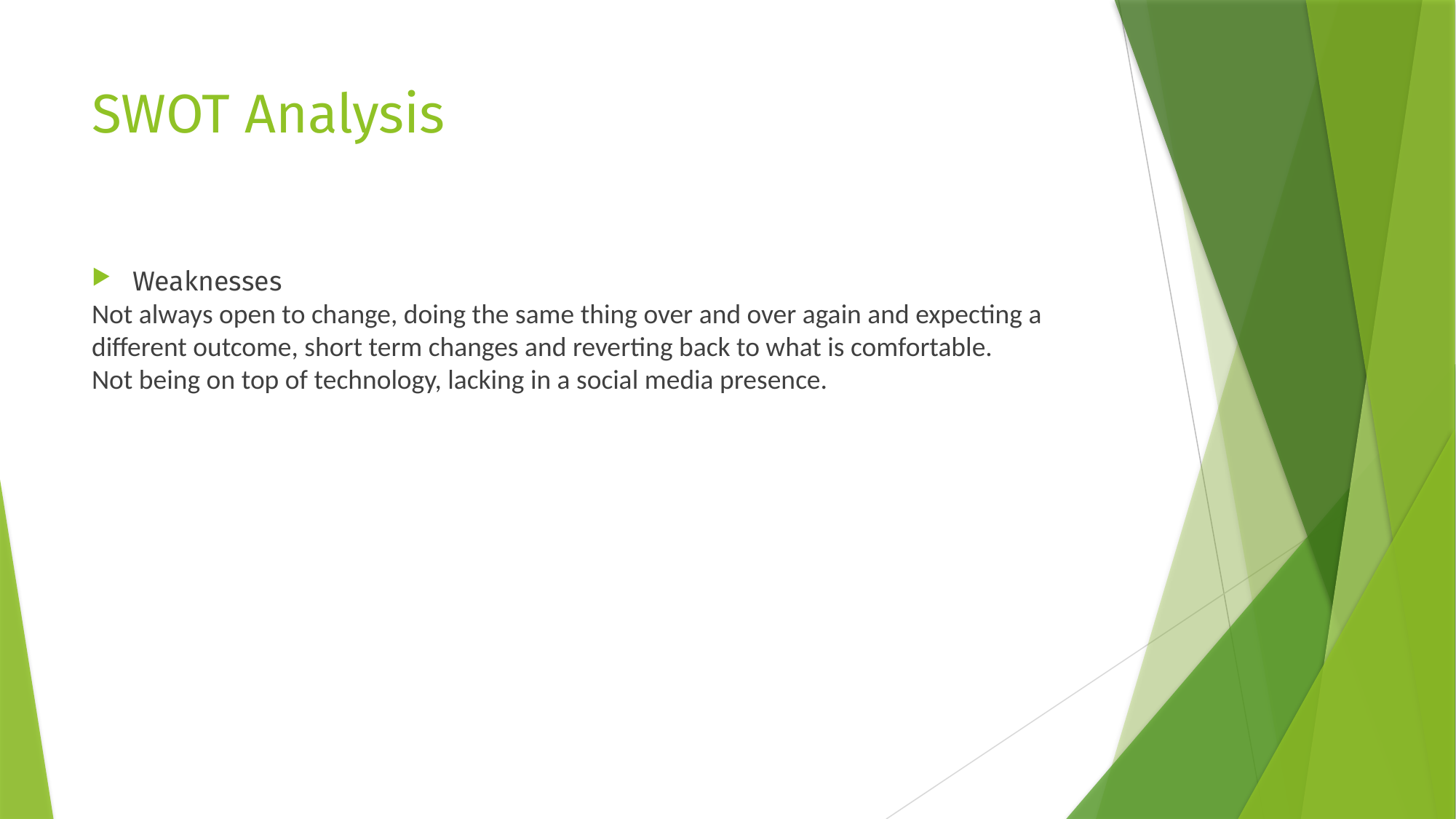

# SWOT Analysis
Weaknesses
Not always open to change, doing the same thing over and over again and expecting a different outcome, short term changes and reverting back to what is comfortable.
Not being on top of technology, lacking in a social media presence.